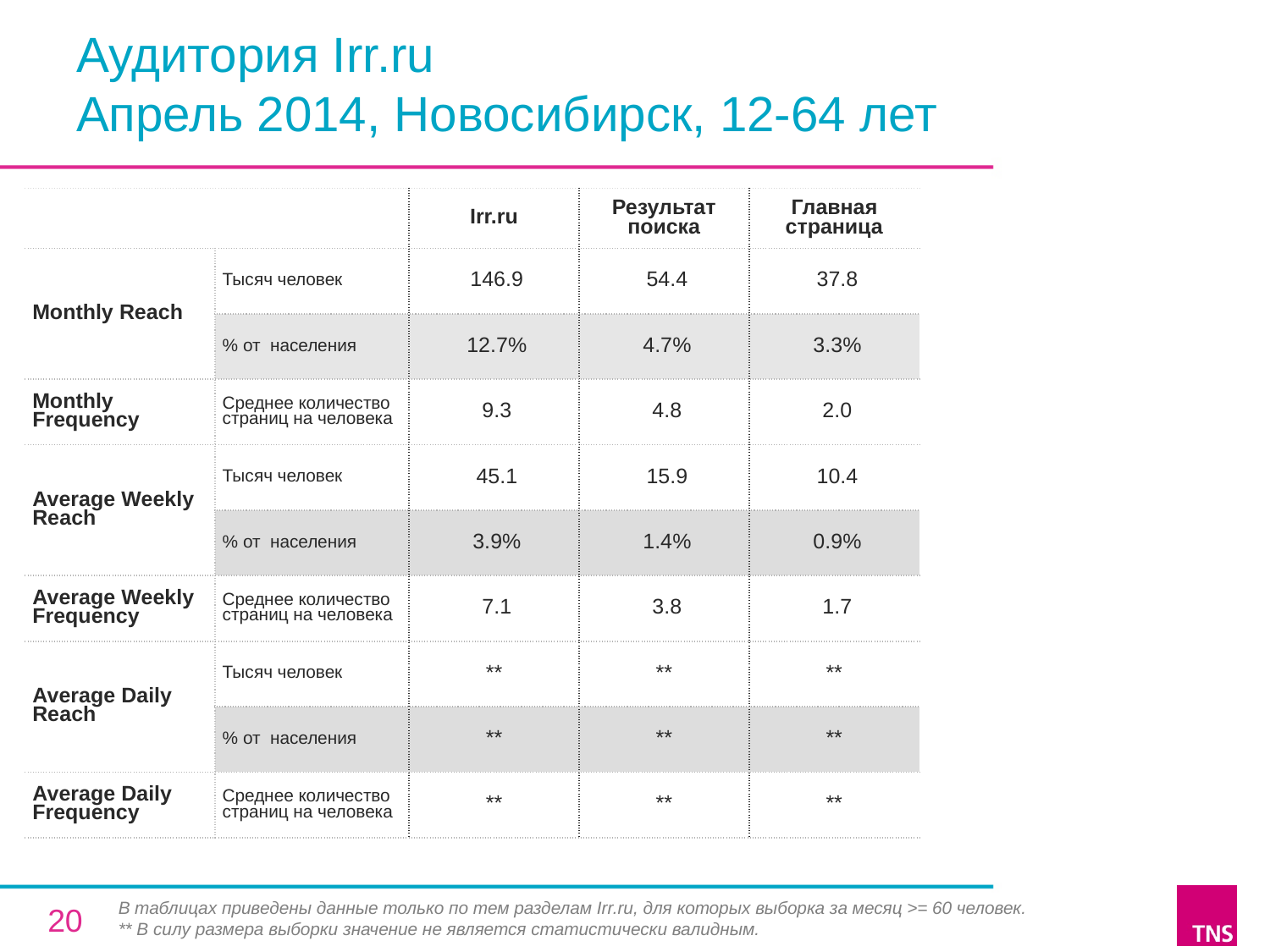

# Аудитория Irr.ru Апрель 2014, Новосибирск, 12-64 лет
|  |  | Irr.ru | Результат поиска | Главная страница |
| --- | --- | --- | --- | --- |
| Monthly Reach | Тысяч человек | 146.9 | 54.4 | 37.8 |
|  | % от населения | 12.7% | 4.7% | 3.3% |
| Monthly Frequency | Среднее количество страниц на человека | 9.3 | 4.8 | 2.0 |
| Average Weekly Reach | Тысяч человек | 45.1 | 15.9 | 10.4 |
|  | % от населения | 3.9% | 1.4% | 0.9% |
| Average Weekly Frequency | Среднее количество страниц на человека | 7.1 | 3.8 | 1.7 |
| Average Daily Reach | Тысяч человек | \*\* | \*\* | \*\* |
|  | % от населения | \*\* | \*\* | \*\* |
| Average Daily Frequency | Среднее количество страниц на человека | \*\* | \*\* | \*\* |
В таблицах приведены данные только по тем разделам Irr.ru, для которых выборка за месяц >= 60 человек.
** В силу размера выборки значение не является статистически валидным.
20